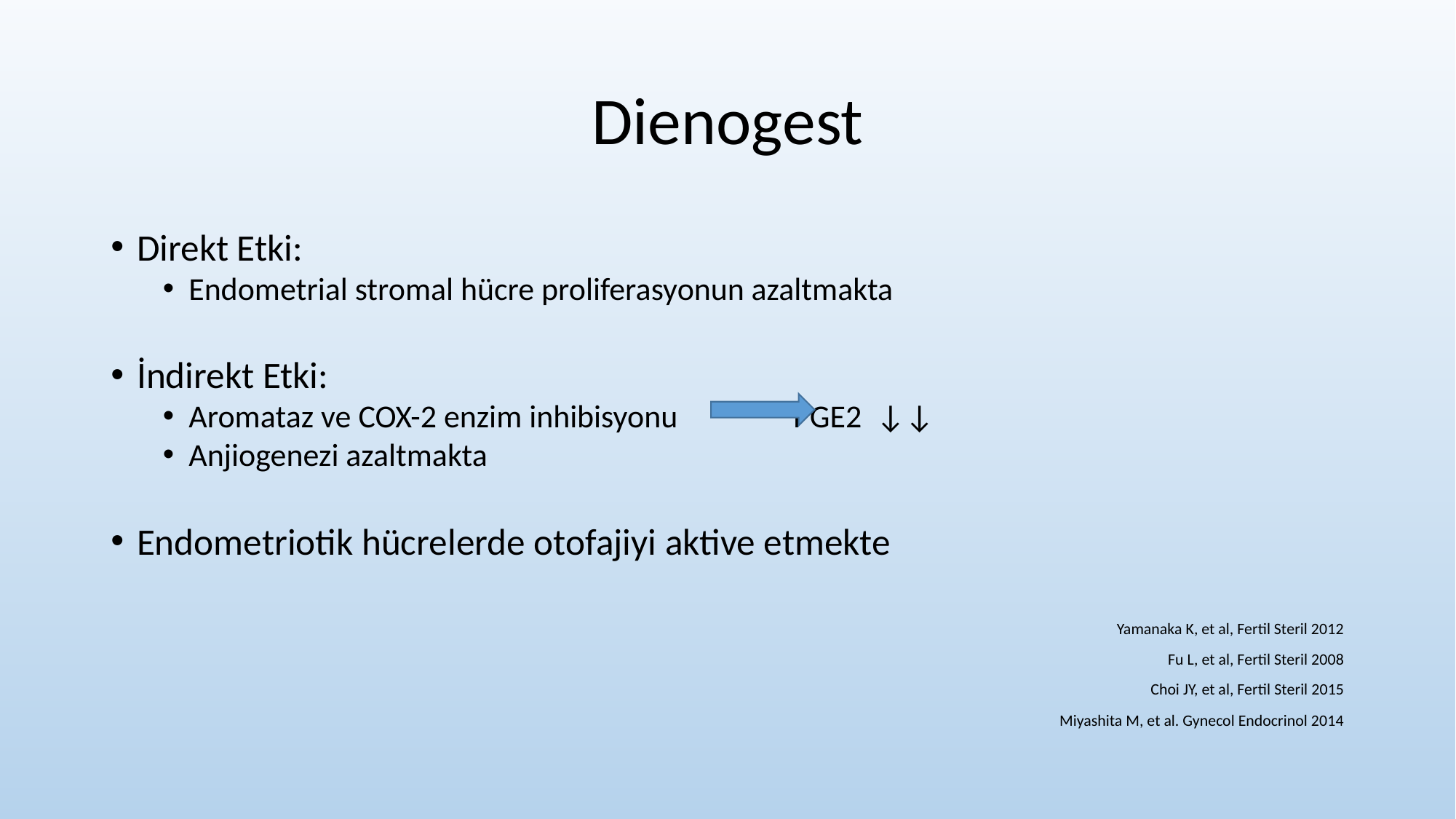

# Dienogest
Direkt Etki:
Endometrial stromal hücre proliferasyonun azaltmakta

İndirekt Etki:
Aromataz ve COX-2 enzim inhibisyonu                PGE2  ↓↓
Anjiogenezi azaltmakta

Endometriotik hücrelerde otofajiyi aktive etmekte

Yamanaka K, et al, Fertil Steril 2012
Fu L, et al, Fertil Steril 2008
Choi JY, et al, Fertil Steril 2015
Miyashita M, et al. Gynecol Endocrinol 2014